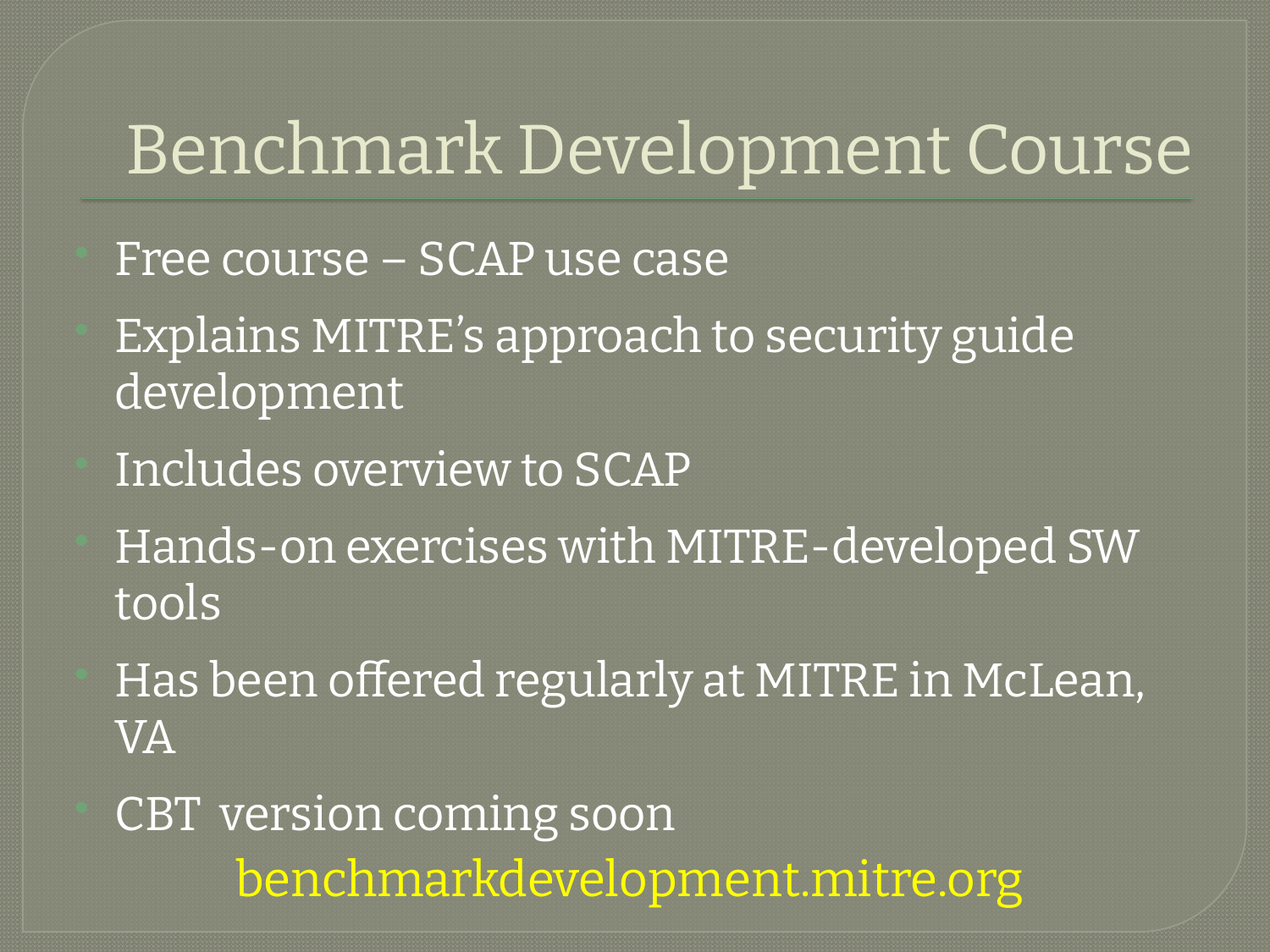

# Benchmark Development Course
Free course – SCAP use case
Explains MITRE’s approach to security guide development
Includes overview to SCAP
Hands-on exercises with MITRE-developed SW tools
Has been offered regularly at MITRE in McLean, VA
CBT  version coming soon
benchmarkdevelopment.mitre.org